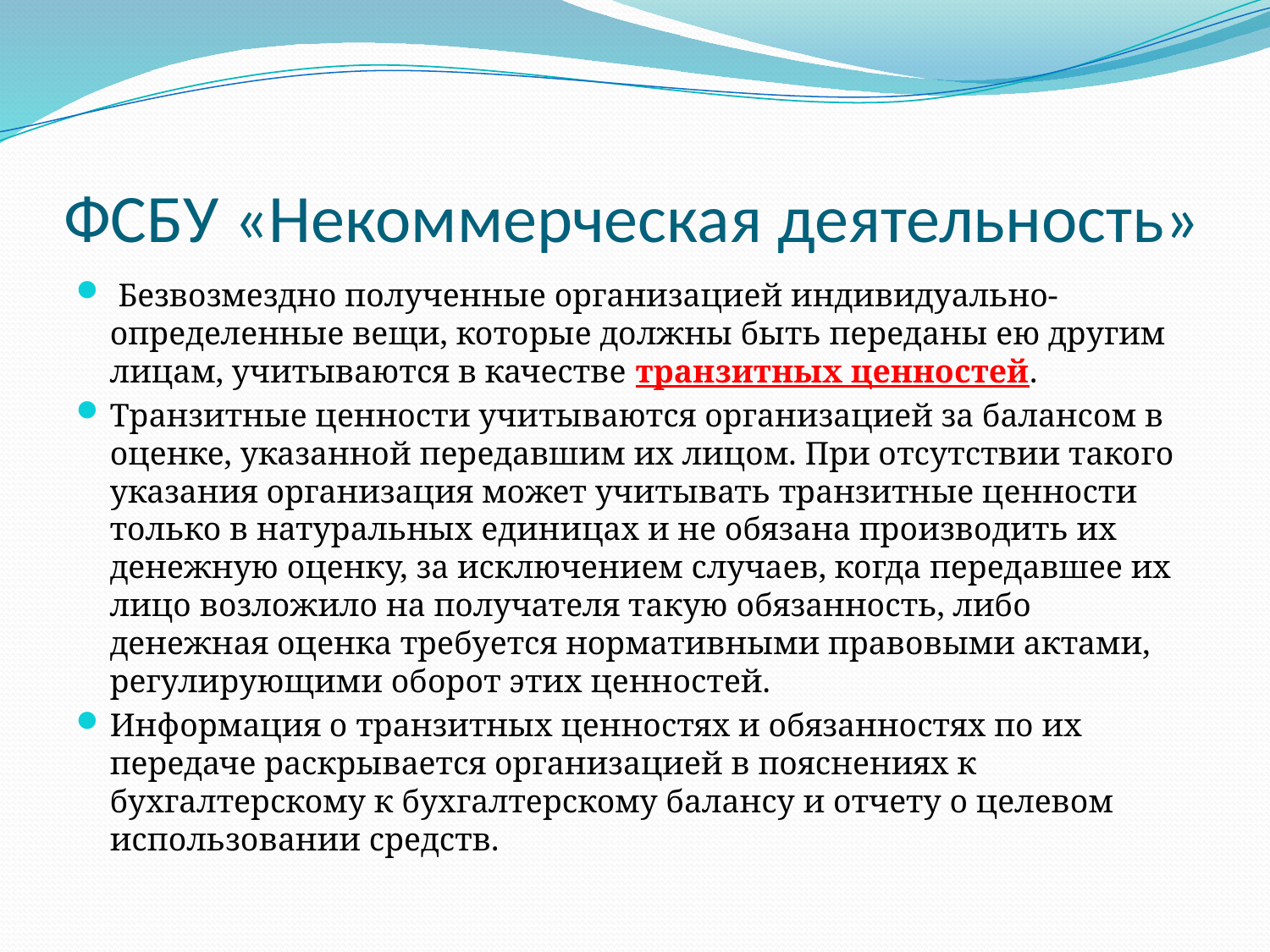

# ФСБУ «Некоммерческая деятельность»
 Безвозмездно полученные организацией индивидуально-определенные вещи, которые должны быть переданы ею другим лицам, учитываются в качестве транзитных ценностей.
Транзитные ценности учитываются организацией за балансом в оценке, указанной передавшим их лицом. При отсутствии такого указания организация может учитывать транзитные ценности только в натуральных единицах и не обязана производить их денежную оценку, за исключением случаев, когда передавшее их лицо возложило на получателя такую обязанность, либо денежная оценка требуется нормативными правовыми актами, регулирующими оборот этих ценностей.
Информация о транзитных ценностях и обязанностях по их передаче раскрывается организацией в пояснениях к бухгалтерскому к бухгалтерскому балансу и отчету о целевом использовании средств.